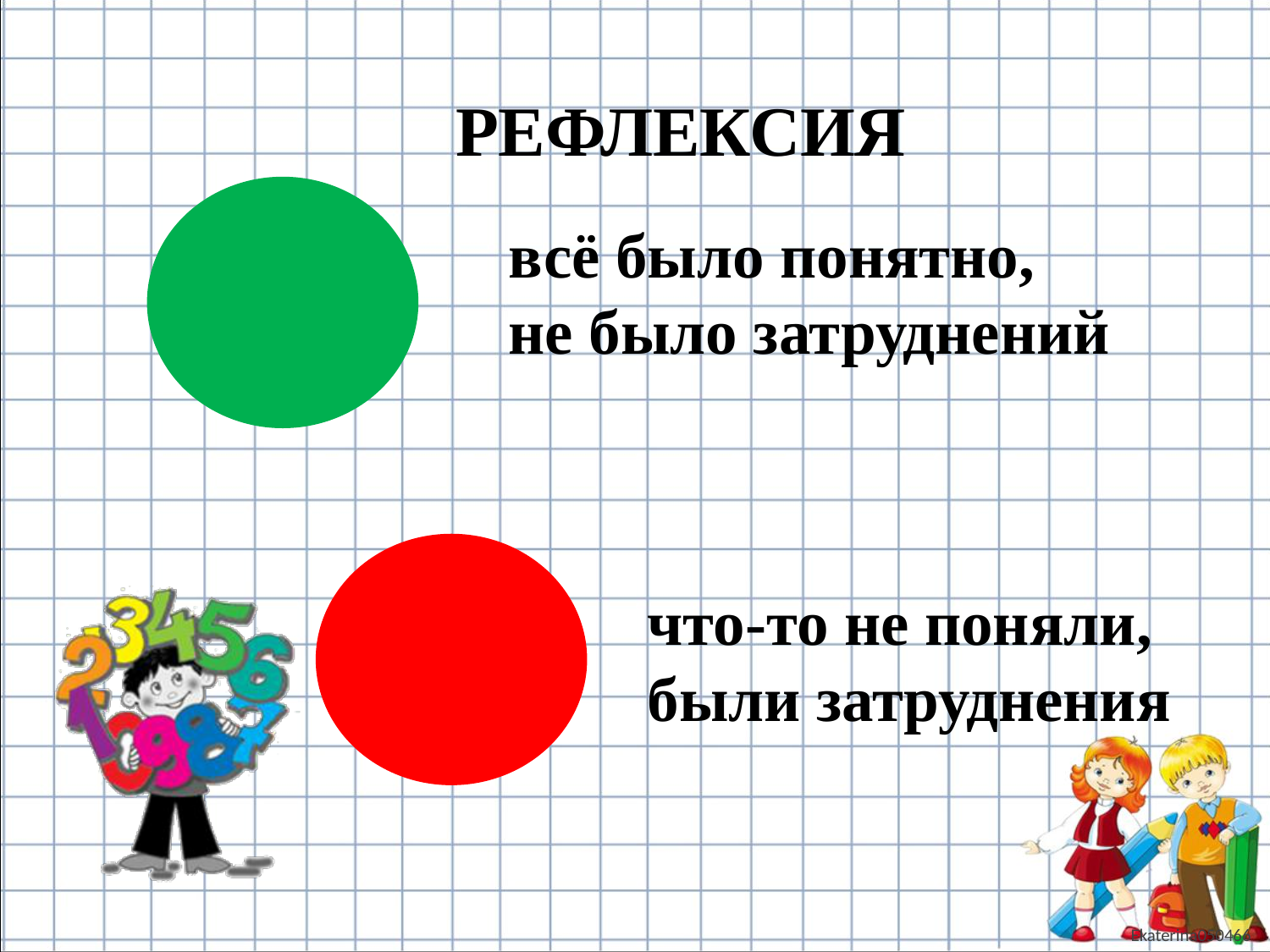

# Рефлексия

всё было понятно,
не было затруднений

что-то не поняли, были затруднения